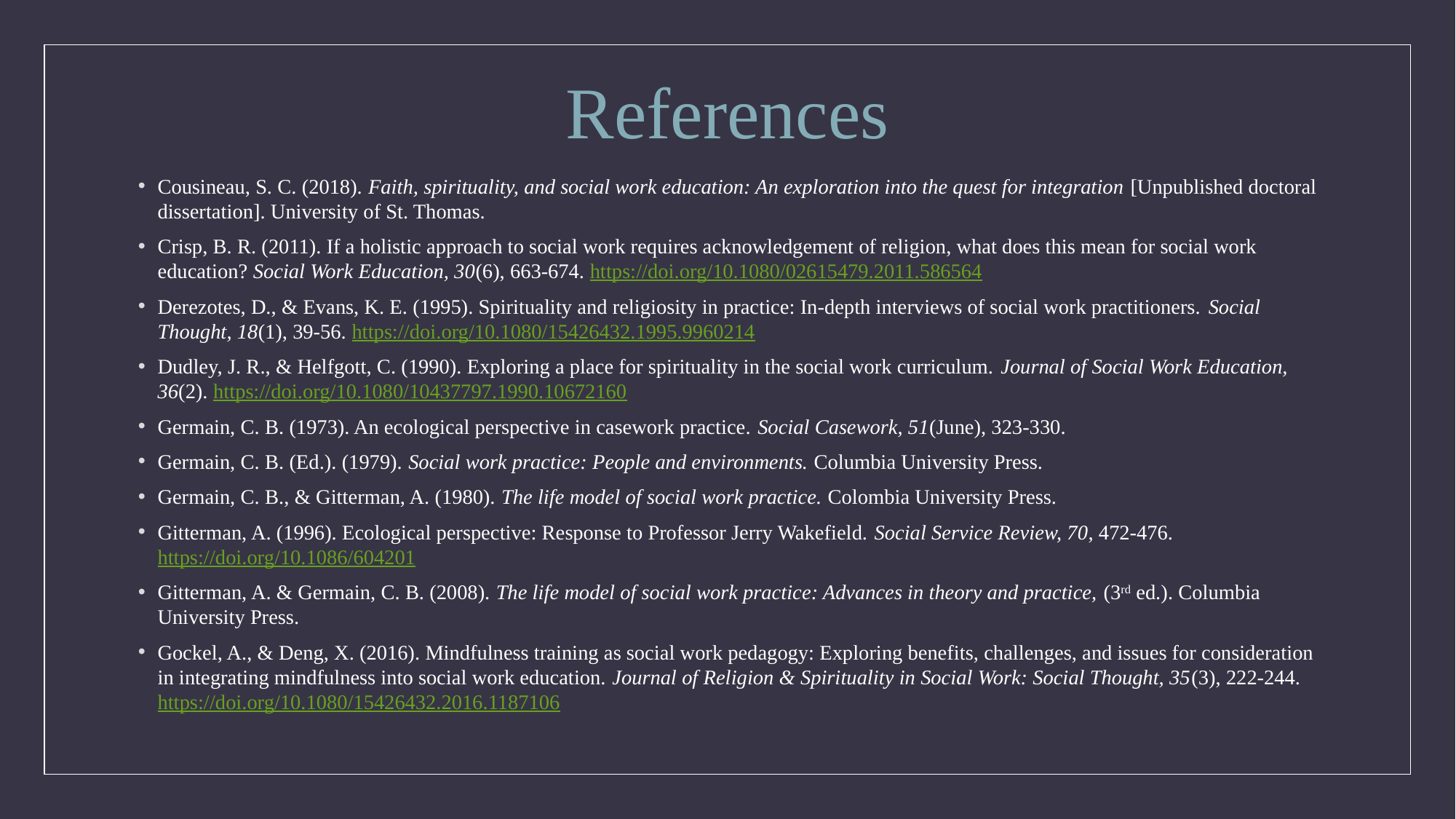

# References
Cousineau, S. C. (2018). Faith, spirituality, and social work education: An exploration into the quest for integration [Unpublished doctoral dissertation]. University of St. Thomas.
Crisp, B. R. (2011). If a holistic approach to social work requires acknowledgement of religion, what does this mean for social work education? Social Work Education, 30(6), 663-674. https://doi.org/10.1080/02615479.2011.586564
Derezotes, D., & Evans, K. E. (1995). Spirituality and religiosity in practice: In-depth interviews of social work practitioners. Social Thought, 18(1), 39-56. https://doi.org/10.1080/15426432.1995.9960214
Dudley, J. R., & Helfgott, C. (1990). Exploring a place for spirituality in the social work curriculum. Journal of Social Work Education, 36(2). https://doi.org/10.1080/10437797.1990.10672160
Germain, C. B. (1973). An ecological perspective in casework practice. Social Casework, 51(June), 323-330.
Germain, C. B. (Ed.). (1979). Social work practice: People and environments. Columbia University Press.
Germain, C. B., & Gitterman, A. (1980). The life model of social work practice. Colombia University Press.
Gitterman, A. (1996). Ecological perspective: Response to Professor Jerry Wakefield. Social Service Review, 70, 472-476. https://doi.org/10.1086/604201
Gitterman, A. & Germain, C. B. (2008). The life model of social work practice: Advances in theory and practice, (3rd ed.). Columbia University Press.
Gockel, A., & Deng, X. (2016). Mindfulness training as social work pedagogy: Exploring benefits, challenges, and issues for consideration in integrating mindfulness into social work education. Journal of Religion & Spirituality in Social Work: Social Thought, 35(3), 222-244. https://doi.org/10.1080/15426432.2016.1187106